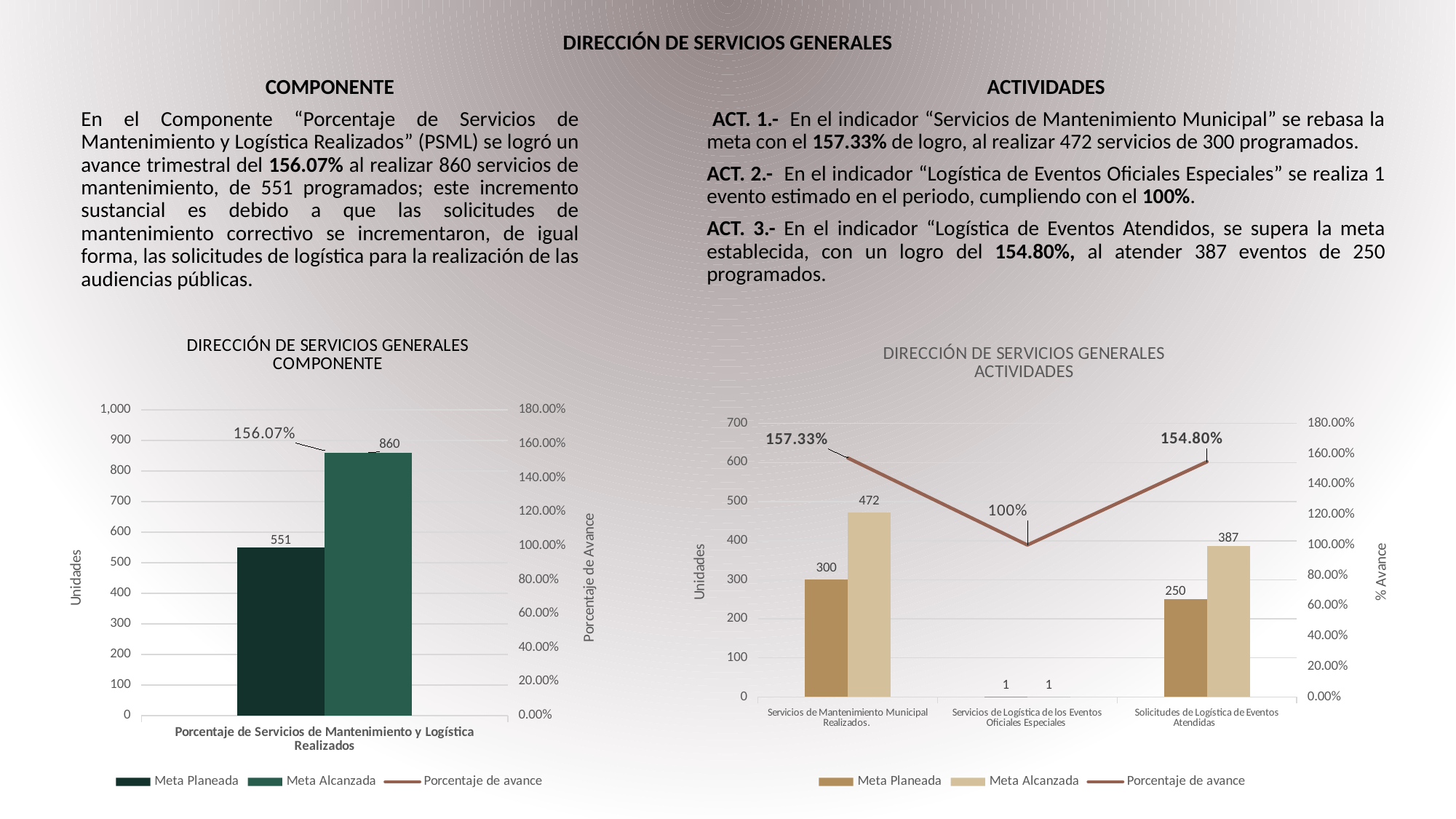

DIRECCIÓN DE SERVICIOS GENERALES

COMPONENTE
En el Componente “Porcentaje de Servicios de Mantenimiento y Logística Realizados” (PSML) se logró un avance trimestral del 156.07% al realizar 860 servicios de mantenimiento, de 551 programados; este incremento sustancial es debido a que las solicitudes de mantenimiento correctivo se incrementaron, de igual forma, las solicitudes de logística para la realización de las audiencias públicas.

ACTIVIDADES
 ACT. 1.-  En el indicador “Servicios de Mantenimiento Municipal” se rebasa la meta con el 157.33% de logro, al realizar 472 servicios de 300 programados.
ACT. 2.-  En el indicador “Logística de Eventos Oficiales Especiales” se realiza 1 evento estimado en el periodo, cumpliendo con el 100%.
ACT. 3.- En el indicador “Logística de Eventos Atendidos, se supera la meta establecida, con un logro del 154.80%, al atender 387 eventos de 250 programados.

### Chart: DIRECCIÓN DE SERVICIOS GENERALES
ACTIVIDADES

| Category | Meta Planeada | Meta Alcanzada |  |
|---|---|---|---|
| Servicios de Mantenimiento Municipal Realizados.  | 300.0 | 472.0 | 1.5733333333333333 |
| Servicios de Logística de los Eventos Oficiales Especiales  | 1.0 | 1.0 | 1.0 |
| Solicitudes de Logística de Eventos Atendidas            | 250.0 | 387.0 | 1.548 |

### Chart:
DIRECCIÓN DE SERVICIOS GENERALES
COMPONENTE

| Category | Meta Planeada | Meta Alcanzada |  |
|---|---|---|---|
| Porcentaje de Servicios de Mantenimiento y Logística Realizados | 551.0 | 860.0 | 1.5607985480943738 |